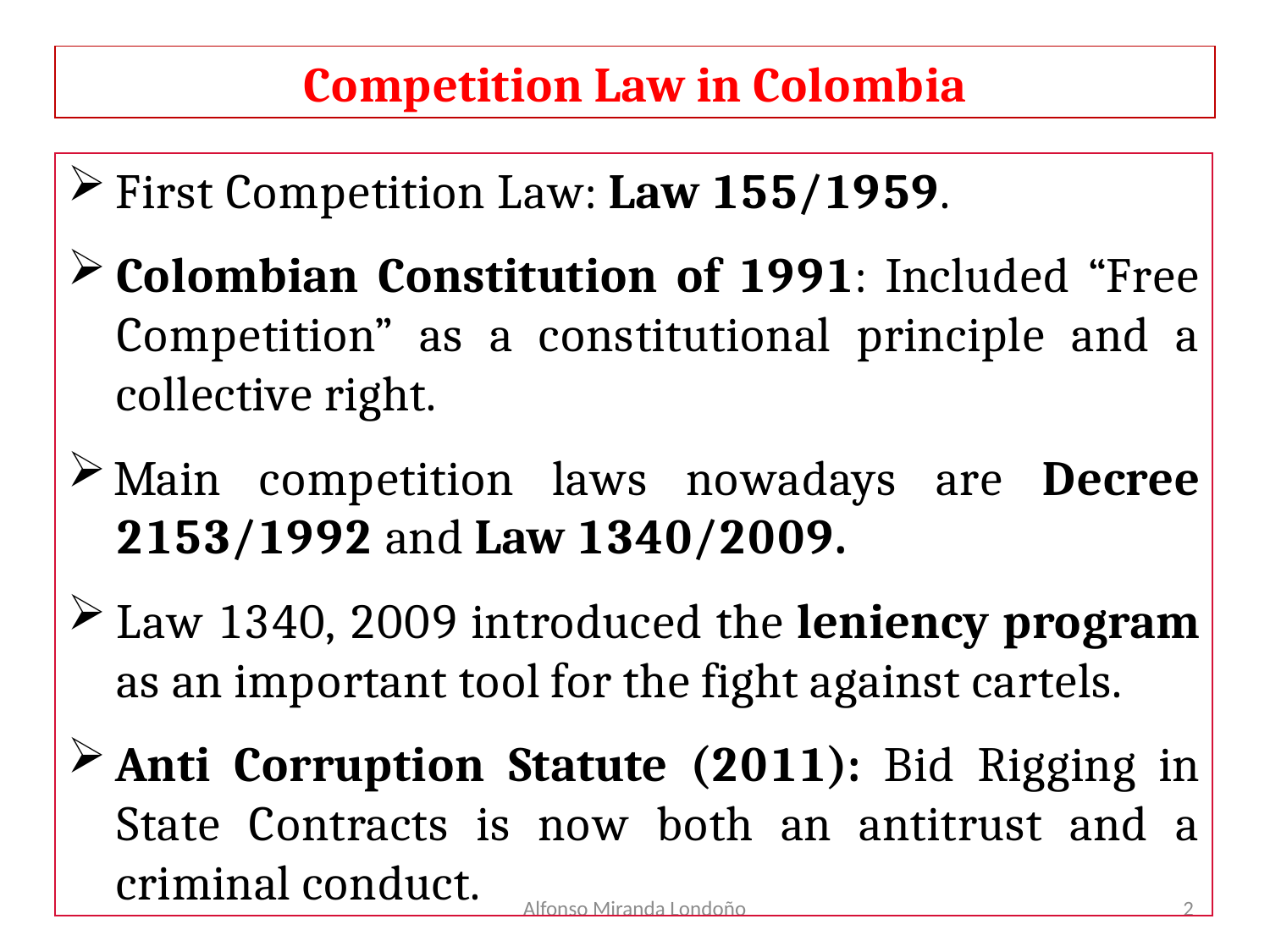

Competition Law in Colombia
First Competition Law: Law 155/1959.
Colombian Constitution of 1991: Included “Free Competition” as a constitutional principle and a collective right.
Main competition laws nowadays are Decree 2153/1992 and Law 1340/2009.
Law 1340, 2009 introduced the leniency program as an important tool for the fight against cartels.
Anti Corruption Statute (2011): Bid Rigging in State Contracts is now both an antitrust and a criminal conduct.
Alfonso Miranda Londoño
2